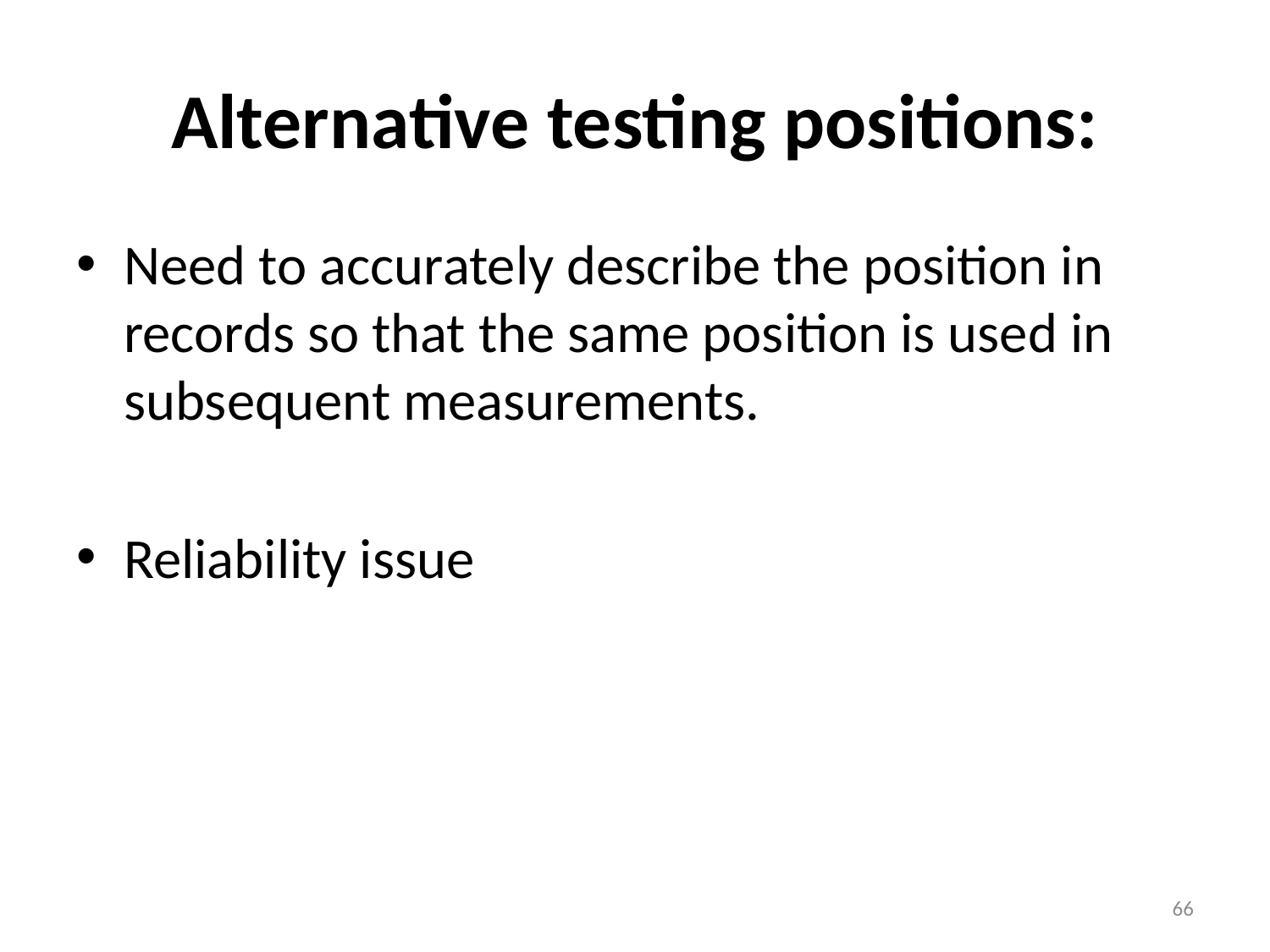

# Alternative testing positions:
Need to accurately describe the position in records so that the same position is used in subsequent measurements.

Reliability issue
66